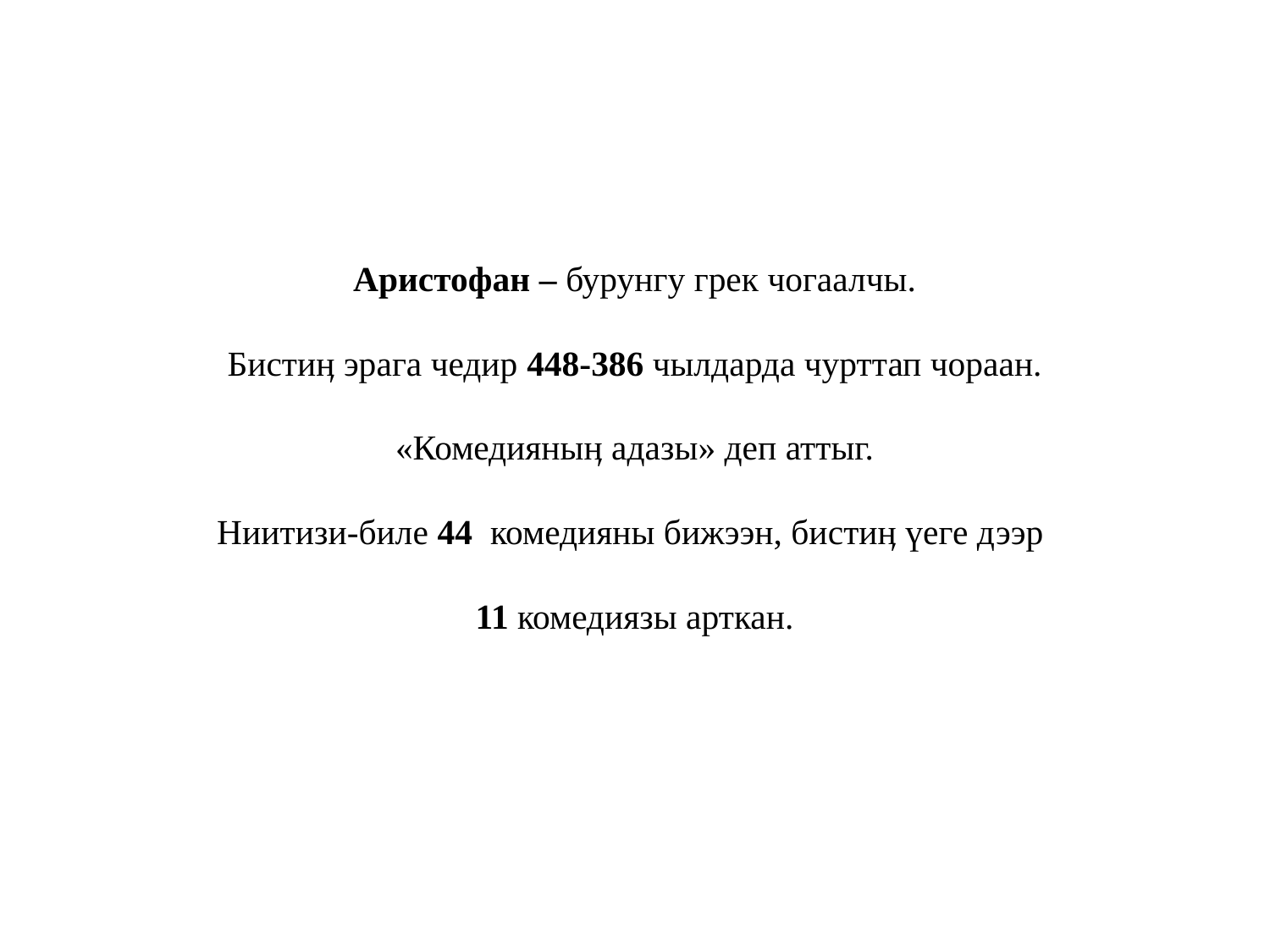

# Аристофан – бурунгу грек чогаалчы. Бистиӊ эрага чедир 448-386 чылдарда чурттап чораан. «Комедияныӊ адазы» деп аттыг. Ниитизи-биле 44  комедияны бижээн, бистиӊ үеге дээр 11 комедиязы арткан.